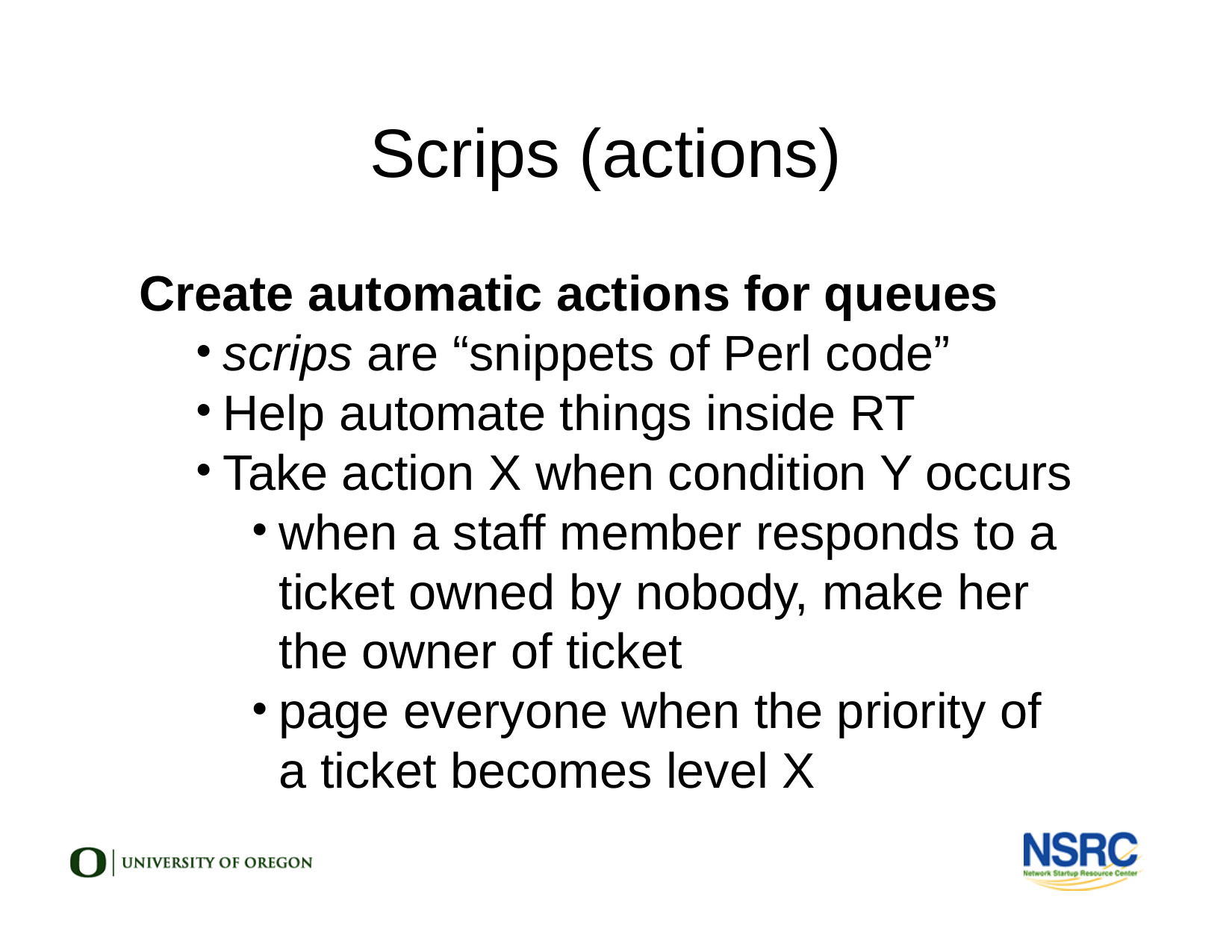

Scrips (actions)
Create automatic actions for queues
scrips are “snippets of Perl code”
Help automate things inside RT
Take action X when condition Y occurs
when a staff member responds to a ticket owned by nobody, make her the owner of ticket
page everyone when the priority of a ticket becomes level X